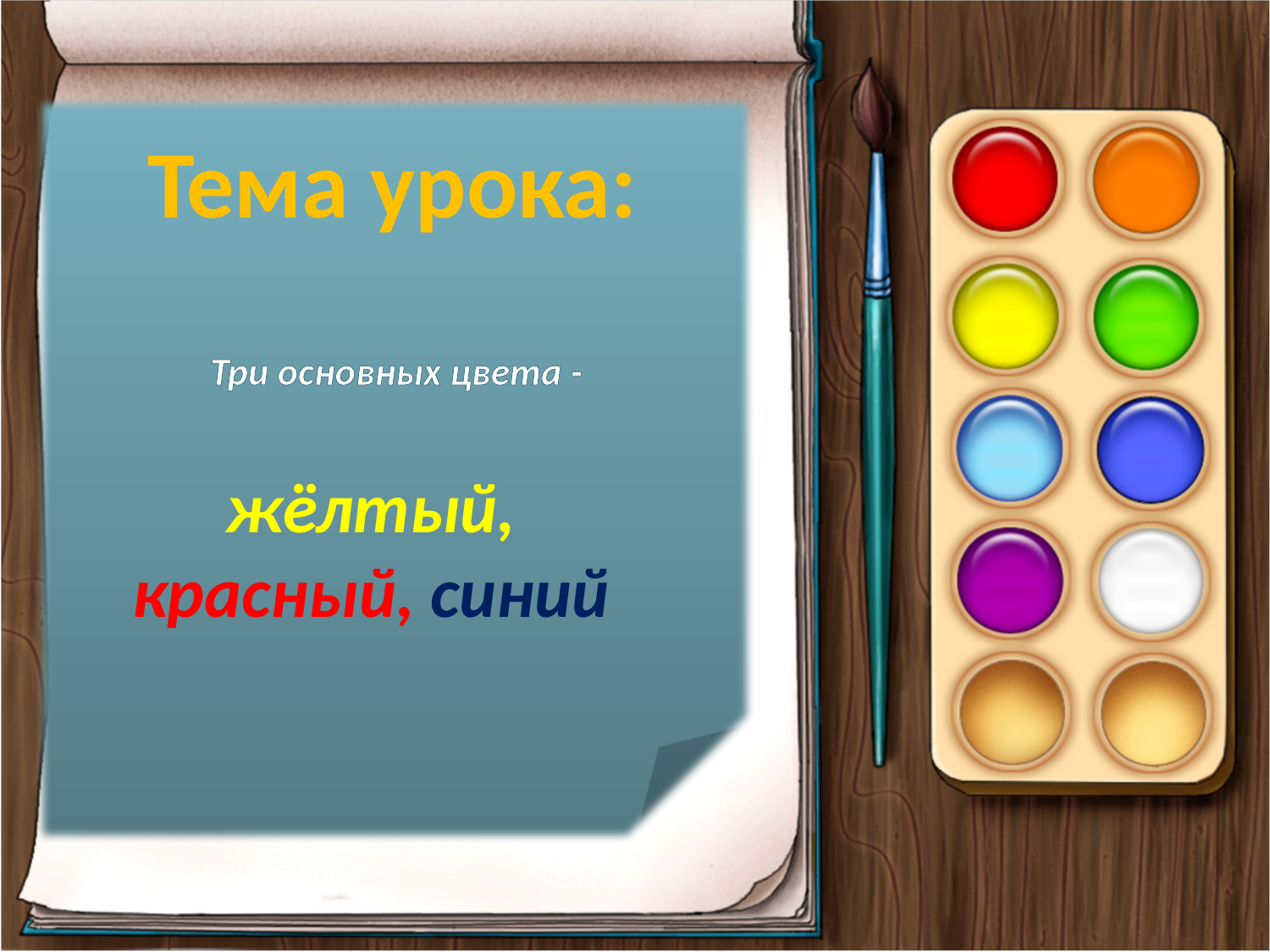

Тема урока:
# Три основных цвета -
жёлтый, красный, синий